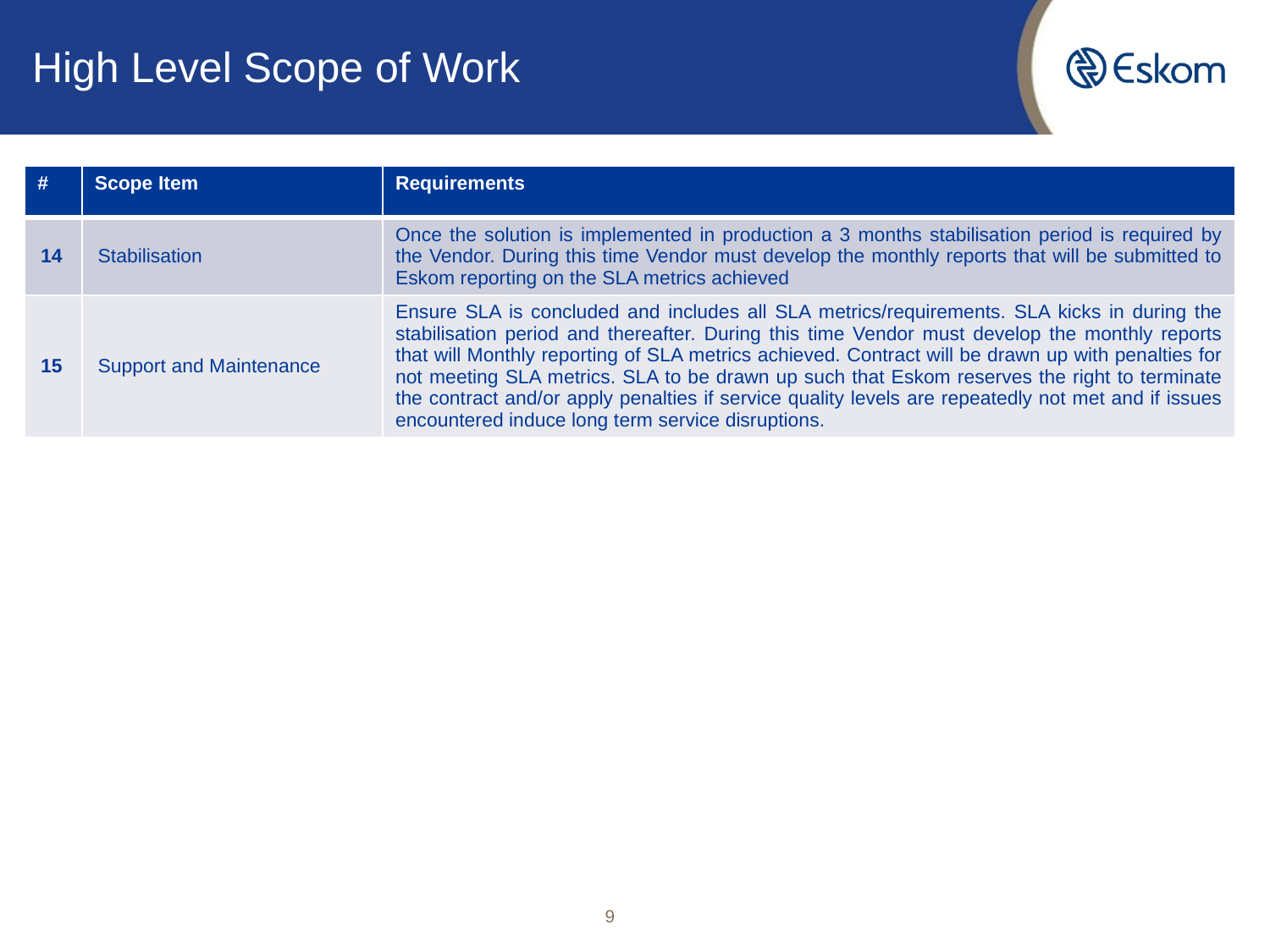

# High Level Scope of Work
| # | Scope Item | Requirements |
| --- | --- | --- |
| 14 | Stabilisation | Once the solution is implemented in production a 3 months stabilisation period is required by the Vendor. During this time Vendor must develop the monthly reports that will be submitted to Eskom reporting on the SLA metrics achieved |
| 15 | Support and Maintenance | Ensure SLA is concluded and includes all SLA metrics/requirements. SLA kicks in during the stabilisation period and thereafter. During this time Vendor must develop the monthly reports that will Monthly reporting of SLA metrics achieved. Contract will be drawn up with penalties for not meeting SLA metrics. SLA to be drawn up such that Eskom reserves the right to terminate the contract and/or apply penalties if service quality levels are repeatedly not met and if issues encountered induce long term service disruptions. |

9